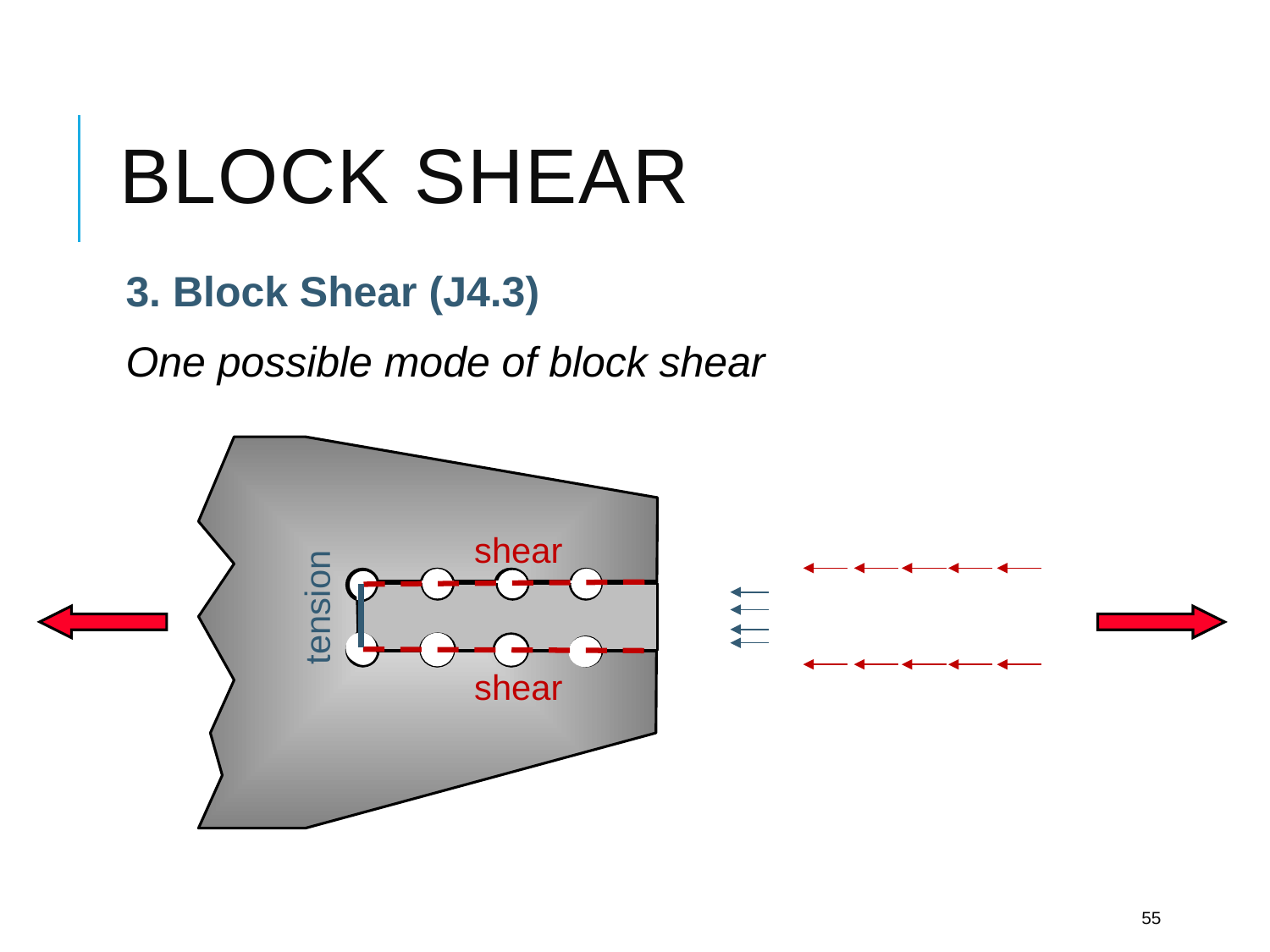

# Block Shear
3. Block Shear (J4.3)
One possible mode of block shear

shear
tension

shear
55